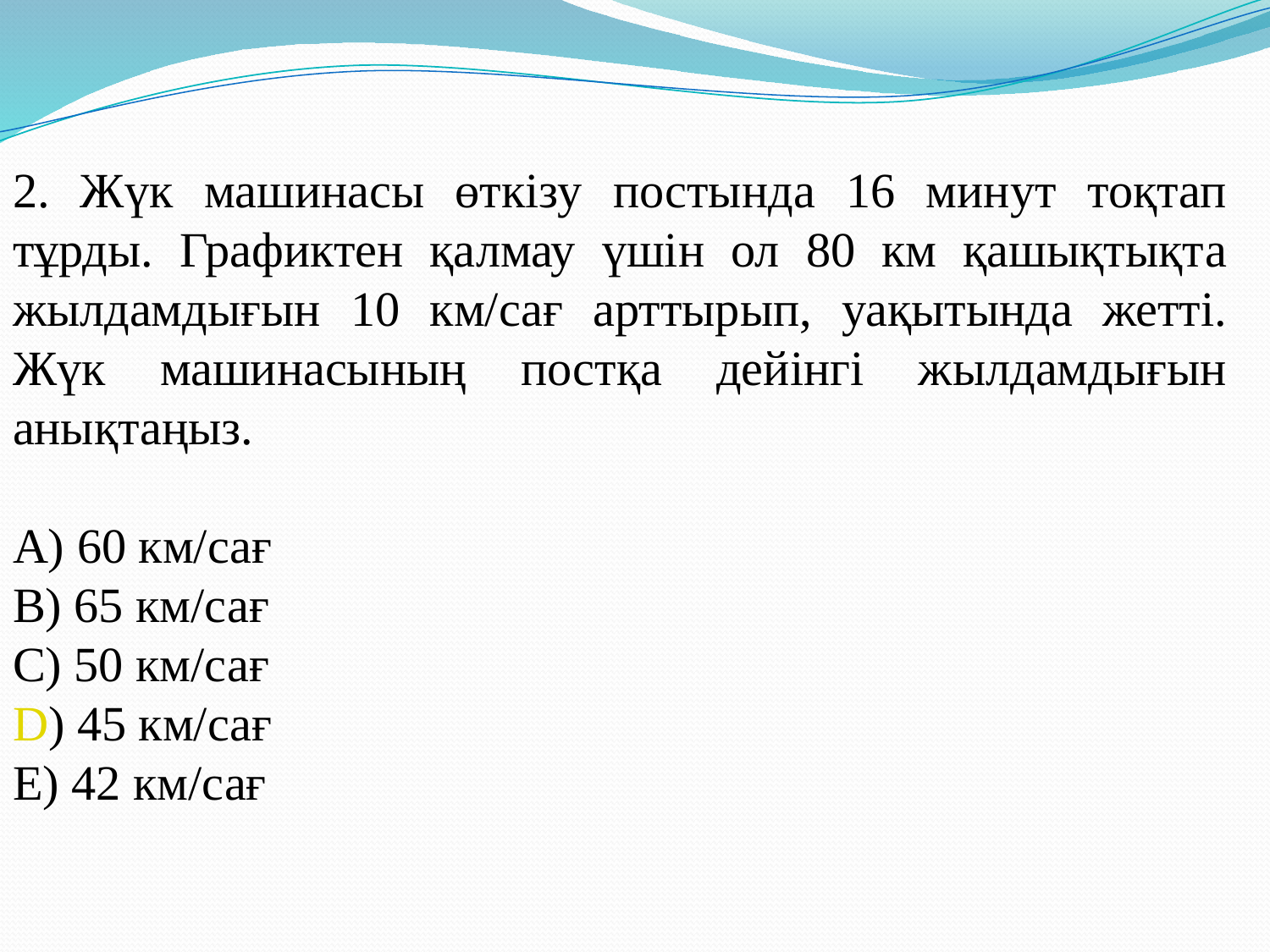

2. Жүк машинасы өткізу постында 16 минут тоқтап тұрды. Графиктен қалмау үшін ол 80 км қашықтықта жылдамдығын 10 км/сағ арттырып, уақытында жетті. Жүк машинасының постқа дейінгі жылдамдығын анықтаңыз.

А) 60 км/сағ
В) 65 км/сағ
С) 50 км/сағ
D) 45 км/сағ
Е) 42 км/сағ